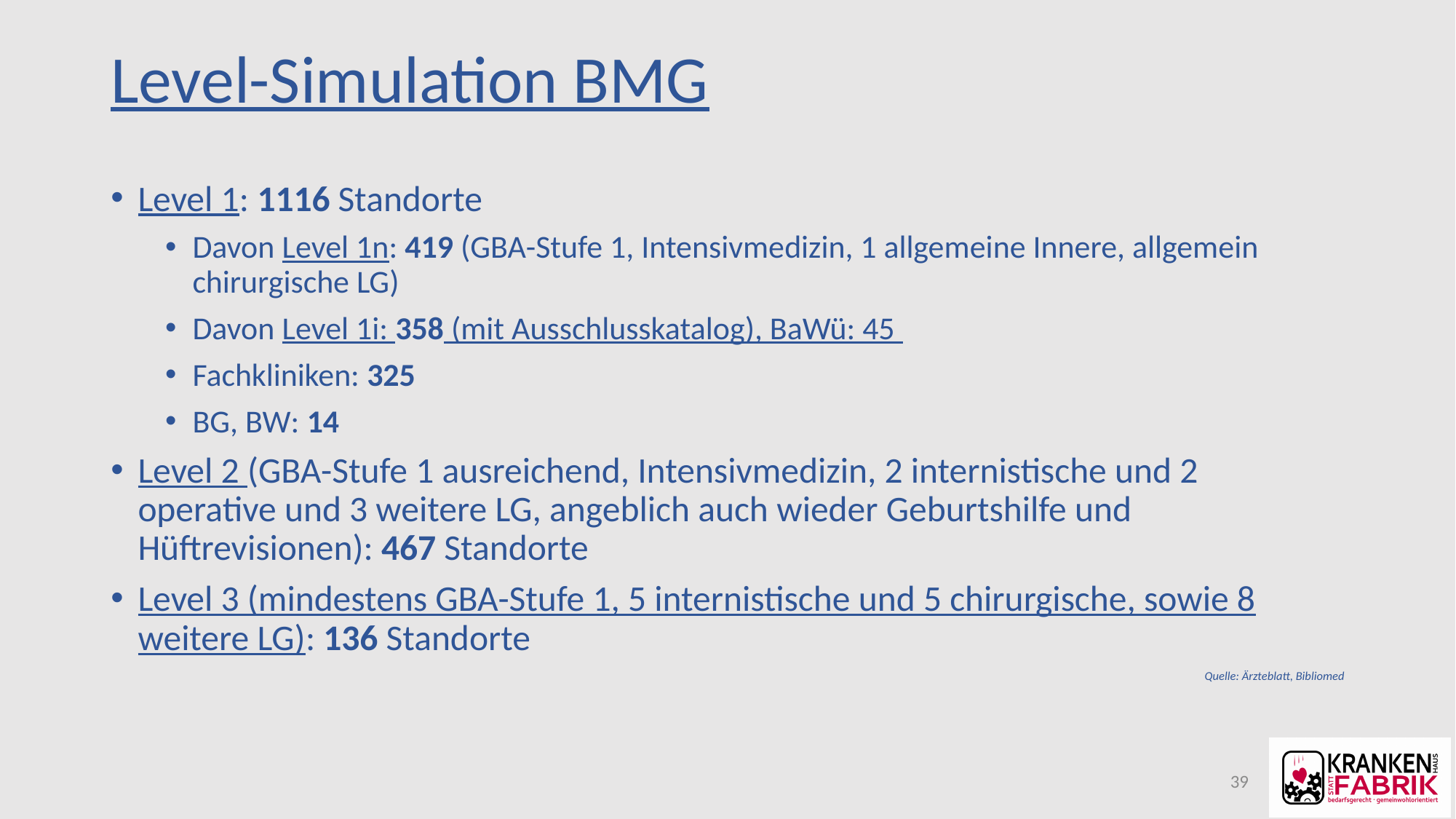

# Level-Simulation BMG
Level 1: 1116 Standorte
Davon Level 1n: 419 (GBA-Stufe 1, Intensivmedizin, 1 allgemeine Innere, allgemein chirurgische LG)
Davon Level 1i: 358 (mit Ausschlusskatalog), BaWü: 45
Fachkliniken: 325
BG, BW: 14
Level 2 (GBA-Stufe 1 ausreichend, Intensivmedizin, 2 internistische und 2 operative und 3 weitere LG, angeblich auch wieder Geburtshilfe und Hüftrevisionen): 467 Standorte
Level 3 (mindestens GBA-Stufe 1, 5 internistische und 5 chirurgische, sowie 8 weitere LG): 136 Standorte
Quelle: Ärzteblatt, Bibliomed

39